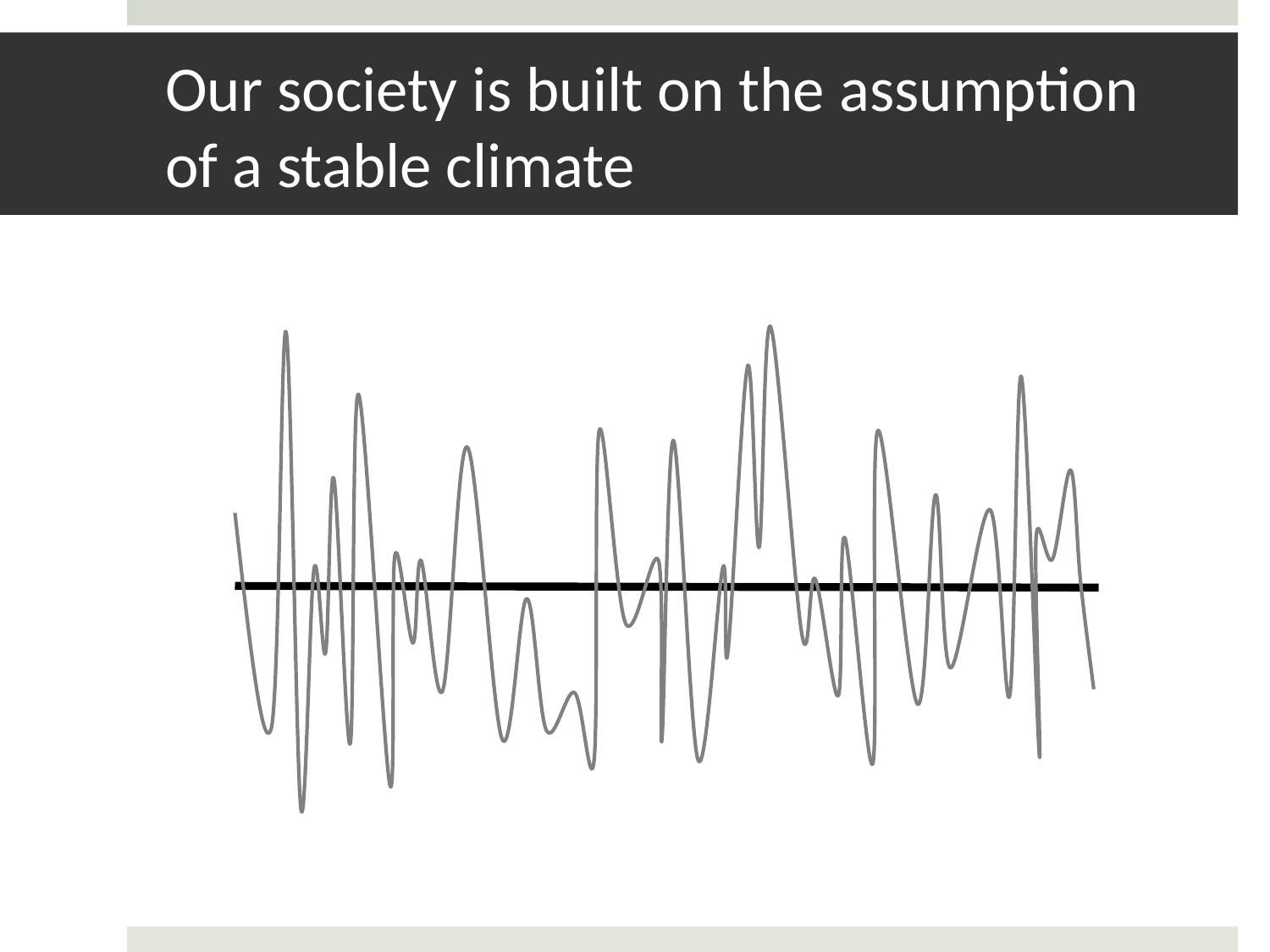

# Our society is built on the assumption of a stable climate